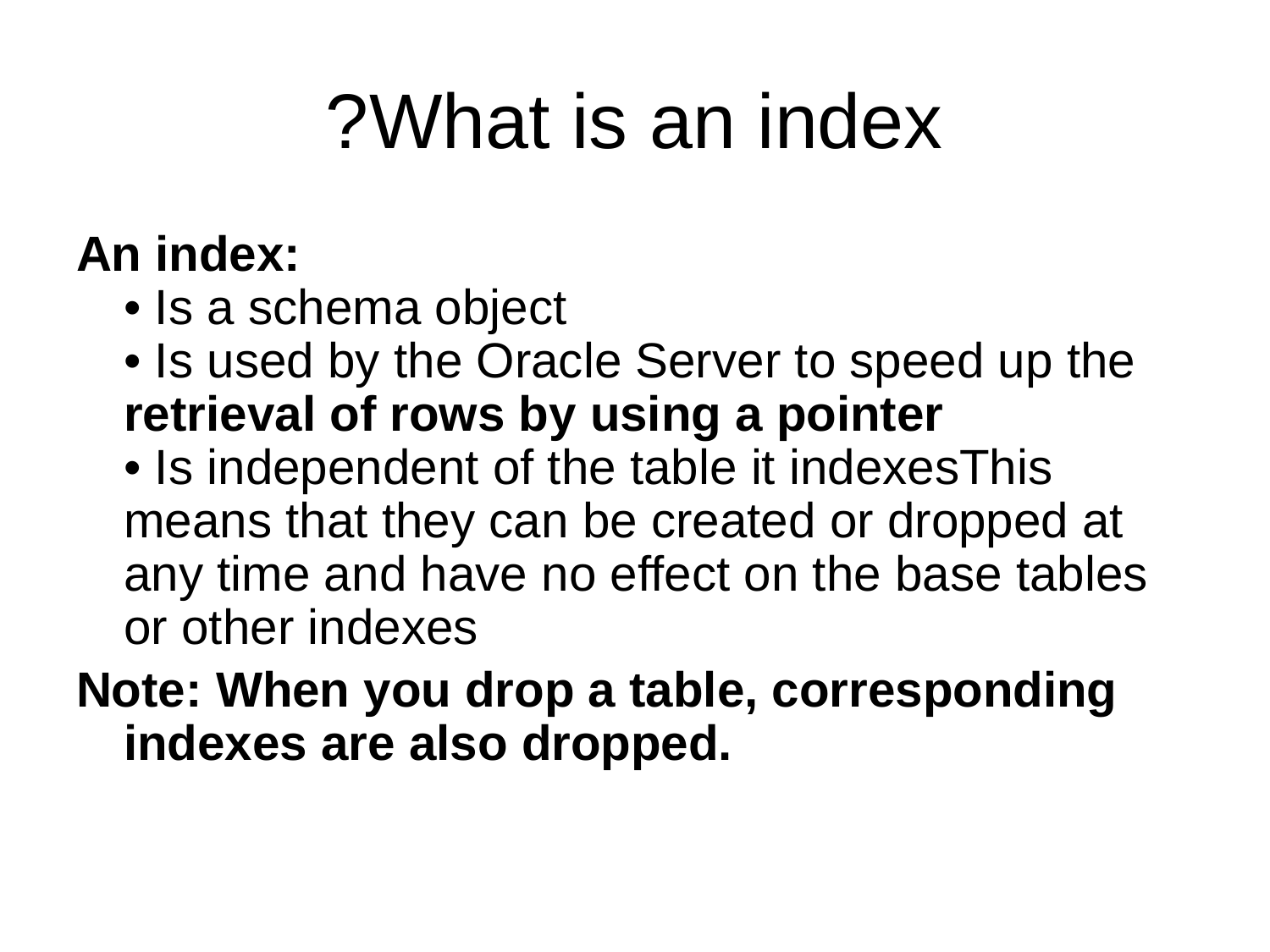

# What is an index?
An index:
• Is a schema object
• Is used by the Oracle Server to speed up the retrieval of rows by using a pointer
• Is independent of the table it indexesThis means that they can be created or dropped at any time and have no effect on the base tables or other indexes
Note: When you drop a table, corresponding indexes are also dropped.